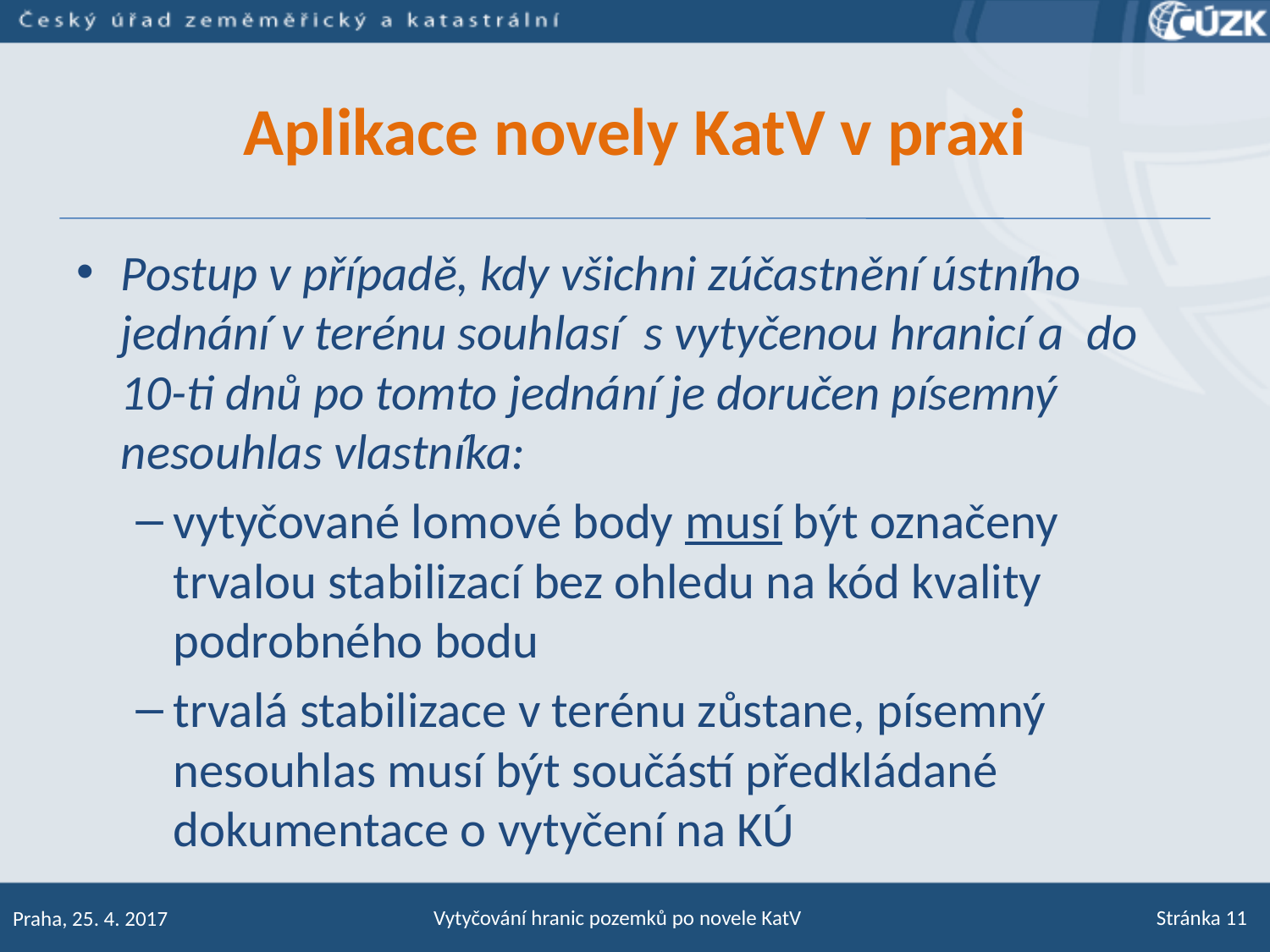

# Aplikace novely KatV v praxi
Postup v případě, kdy všichni zúčastnění ústního jednání v terénu souhlasí  s vytyčenou hranicí a  do 10-ti dnů po tomto jednání je doručen písemný nesouhlas vlastníka:
vytyčované lomové body musí být označeny trvalou stabilizací bez ohledu na kód kvality podrobného bodu
trvalá stabilizace v terénu zůstane, písemný nesouhlas musí být součástí předkládané dokumentace o vytyčení na KÚ

Vytyčování hranic pozemků po novele KatV
Stránka 11
Praha, 25. 4. 2017